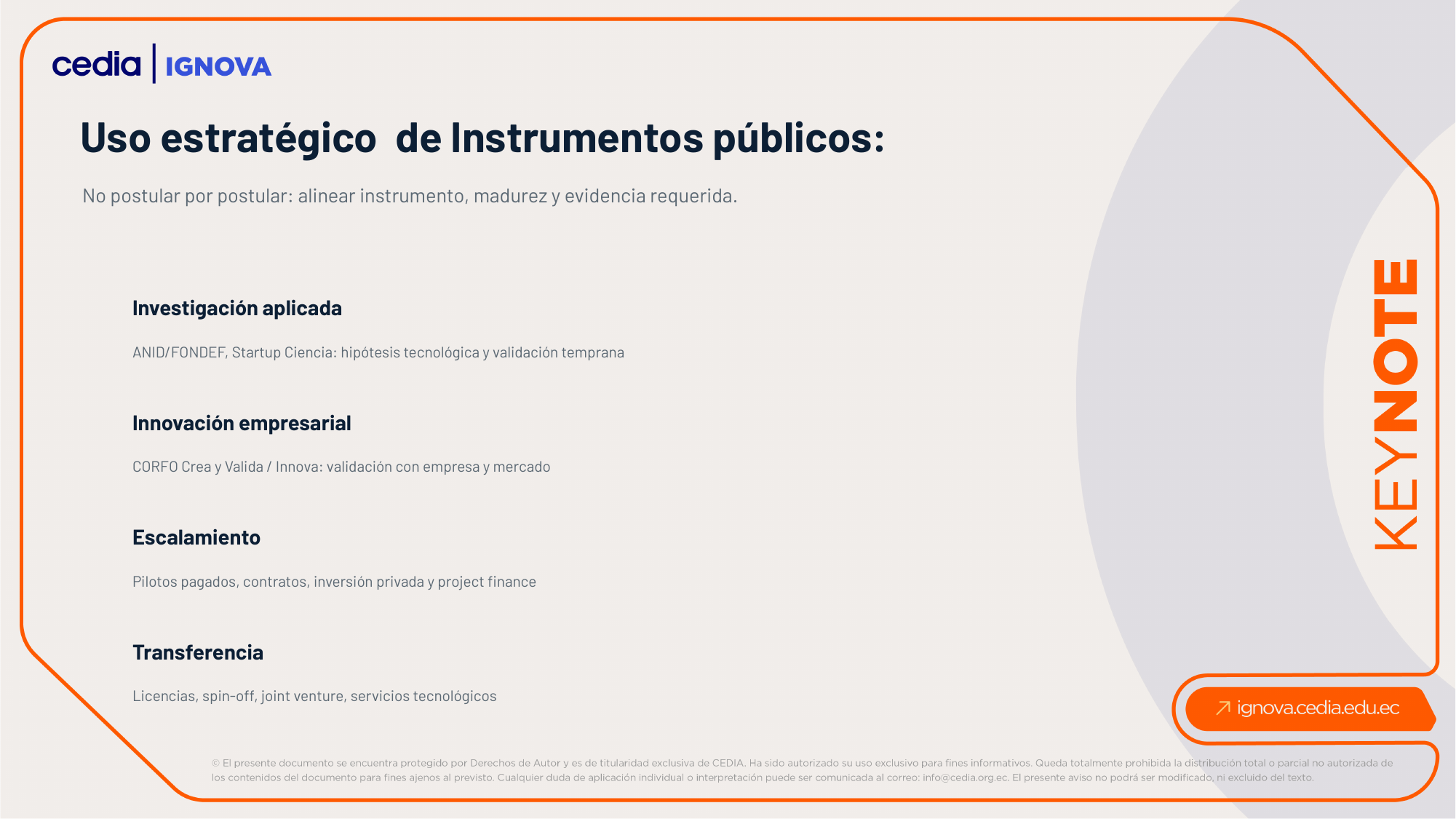

Uso estratégico  de Instrumentos públicos:
No postular por postular: alinear instrumento, madurez y evidencia requerida.
Investigación aplicada
ANID/FONDEF, Startup Ciencia: hipótesis tecnológica y validación temprana
Innovación empresarial
CORFO Crea y Valida / Innova: validación con empresa y mercado
Escalamiento
Pilotos pagados, contratos, inversión privada y project finance
Transferencia
Licencias, spin-off, joint venture, servicios tecnológicos